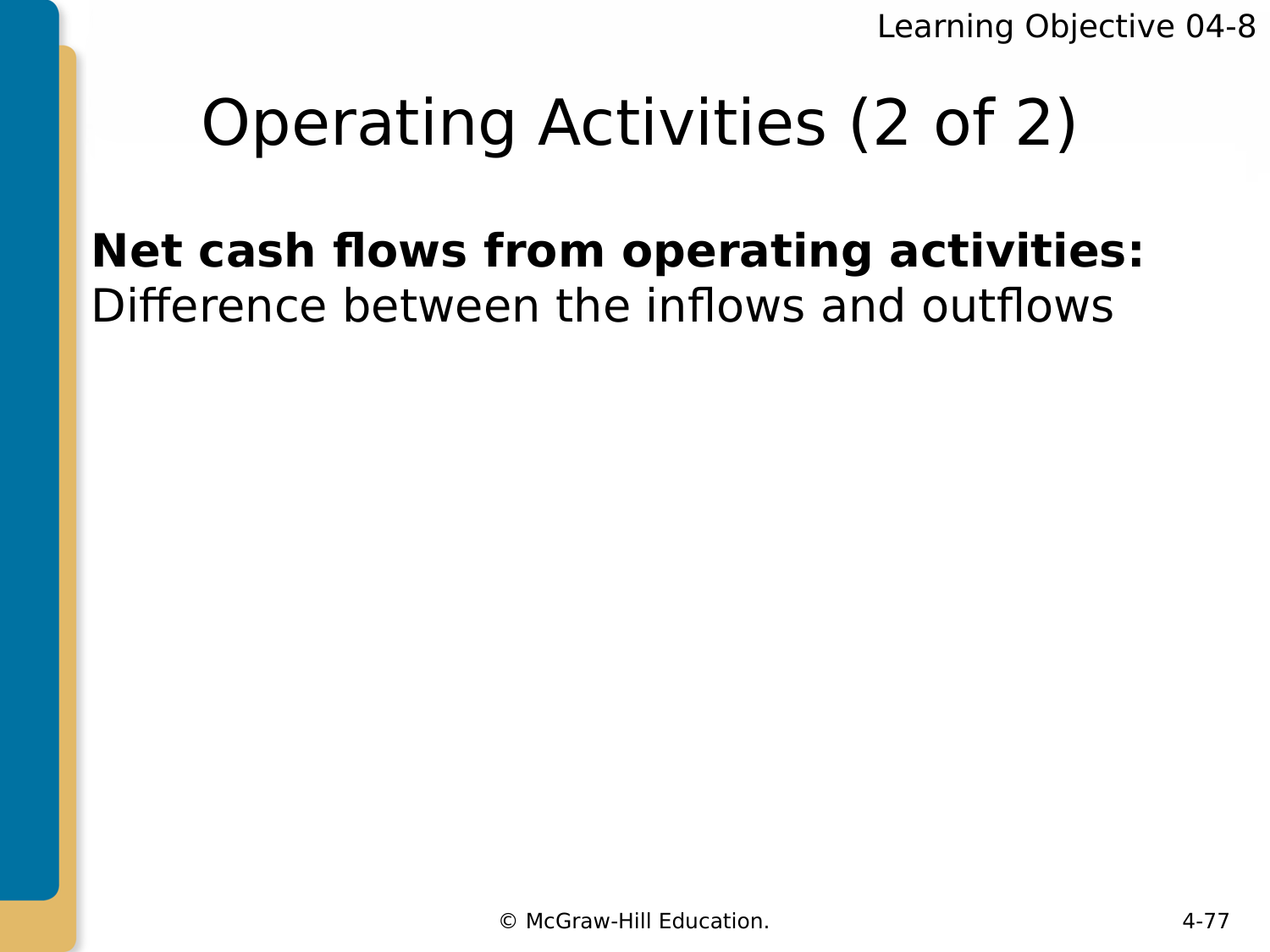

Learning Objective 04-8
# Operating Activities (2 of 2)
Net cash flows from operating activities: Difference between the inflows and outflows